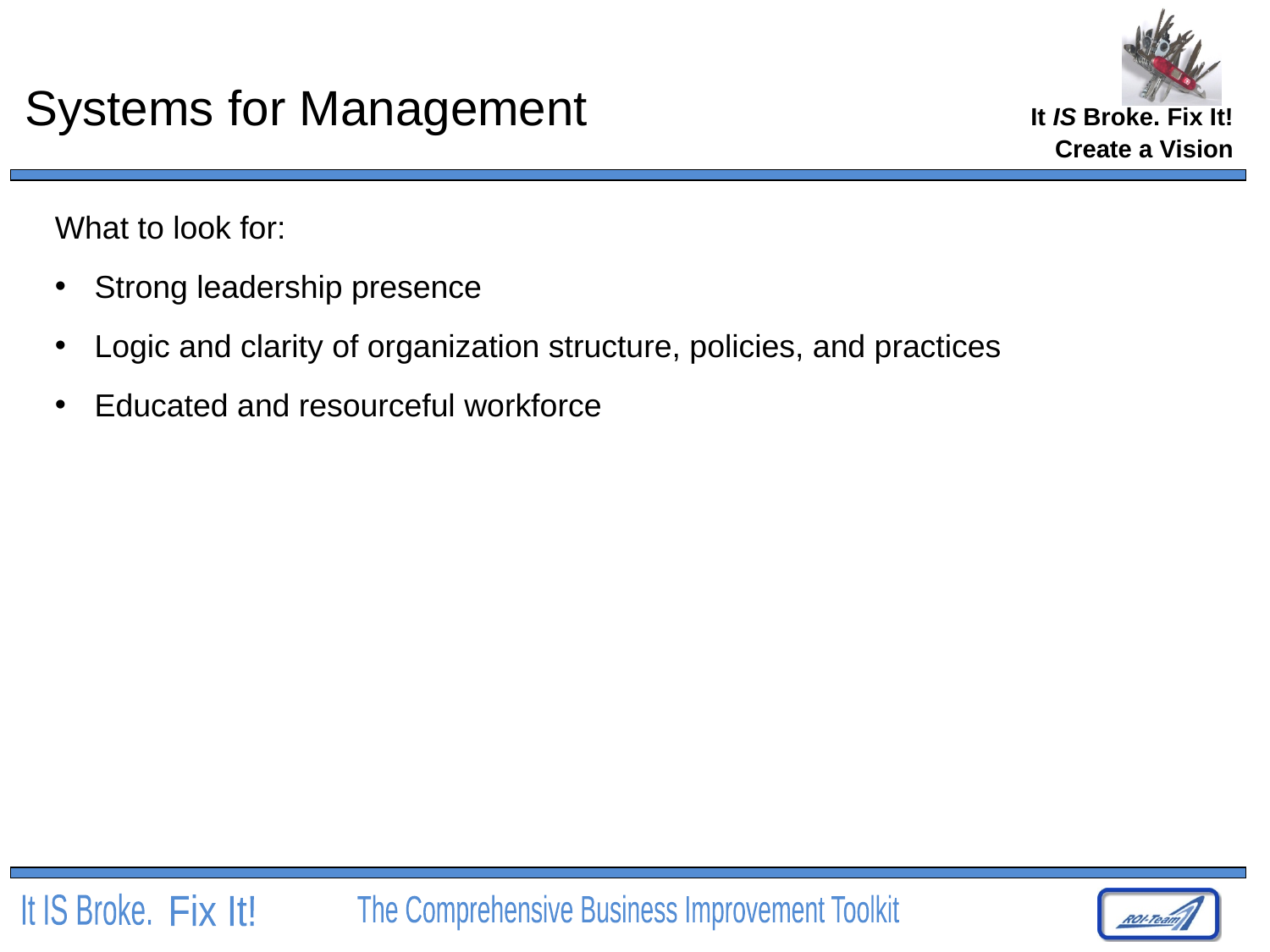

# Systems for Management
Create a Vision
What to look for:
Strong leadership presence
Logic and clarity of organization structure, policies, and practices
Educated and resourceful workforce